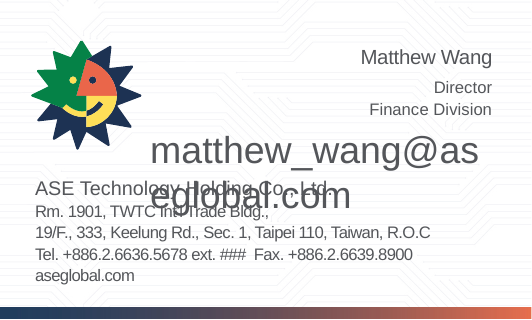

Matthew Wang
Director
Finance Division
matthew_wang@aseglobal.com
ASE Technology Holding Co., Ltd.
Rm. 1901, TWTC Int’l Trade Bldg.,
19/F., 333, Keelung Rd., Sec. 1, Taipei 110, Taiwan, R.O.C
Tel. +886.2.6636.5678 ext. ###  Fax. +886.2.6639.8900
aseglobal.com